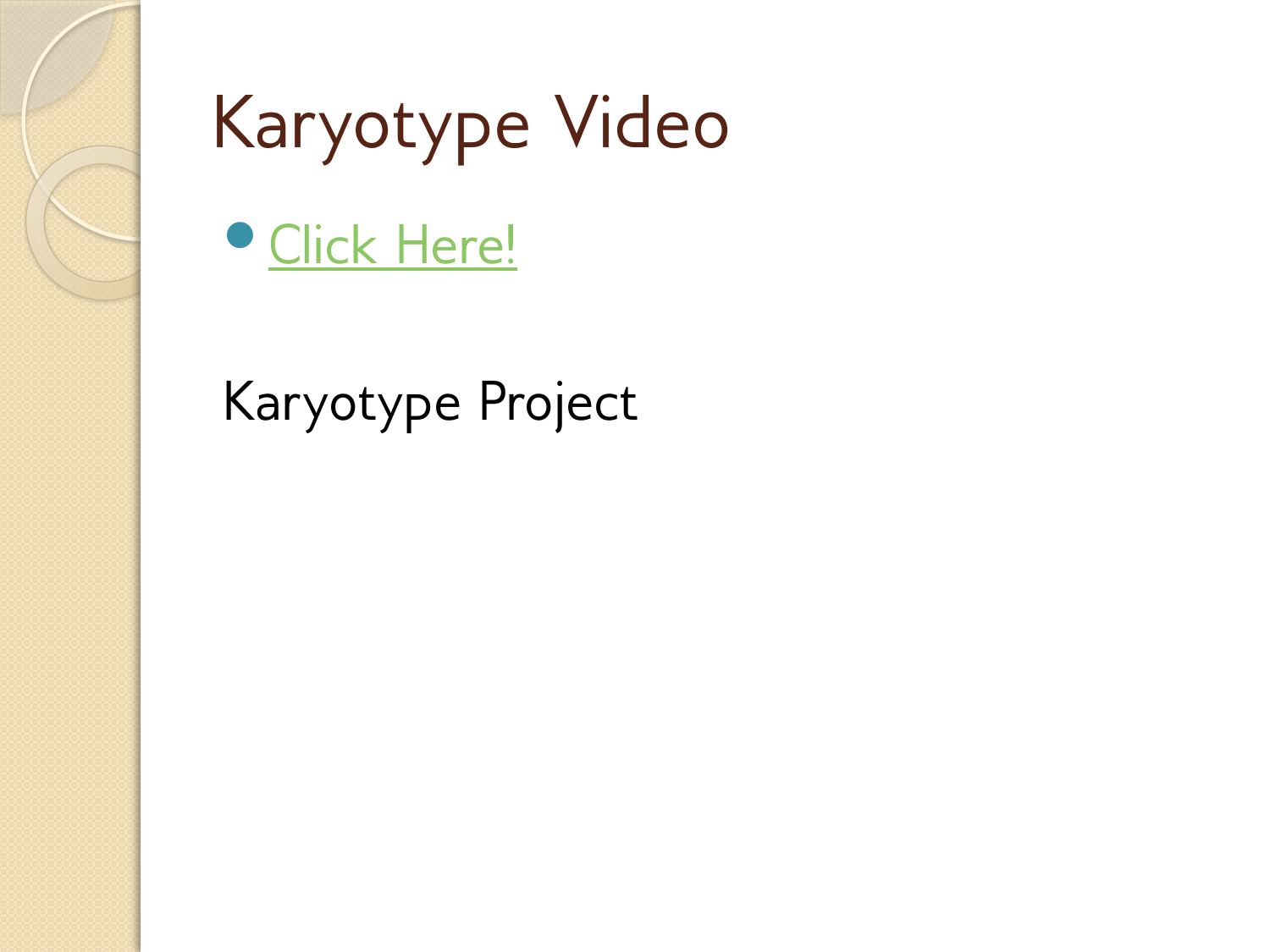

# Karyotype Video
Click Here!

Karyotype Project